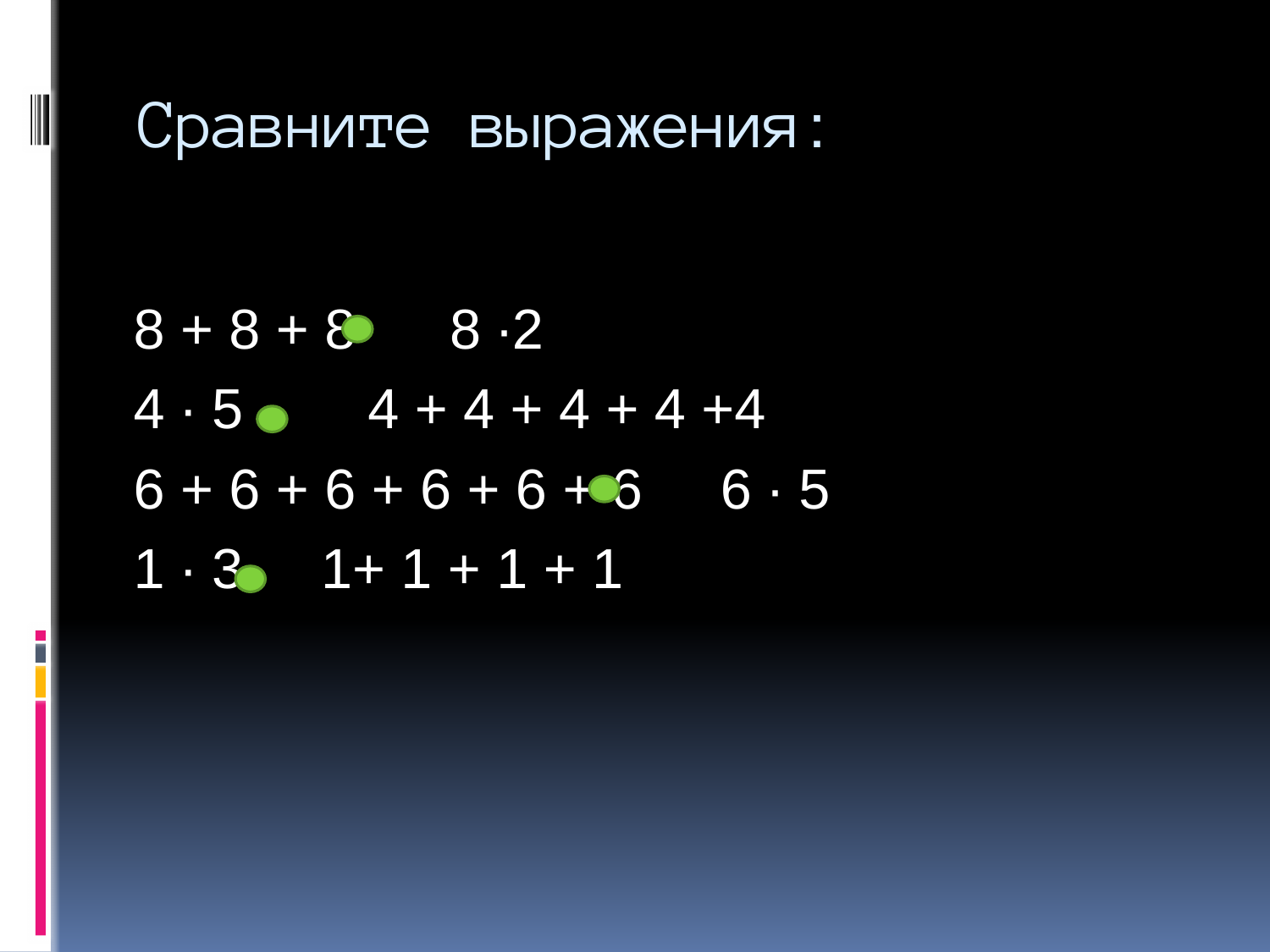

# Сравните выражения:
8 + 8 + 8      8 ∙2
4 ∙ 5        4 + 4 + 4 + 4 +4
6 + 6 + 6 + 6 + 6 + 6     6 ∙ 5
1 ∙ 3     1+ 1 + 1 + 1